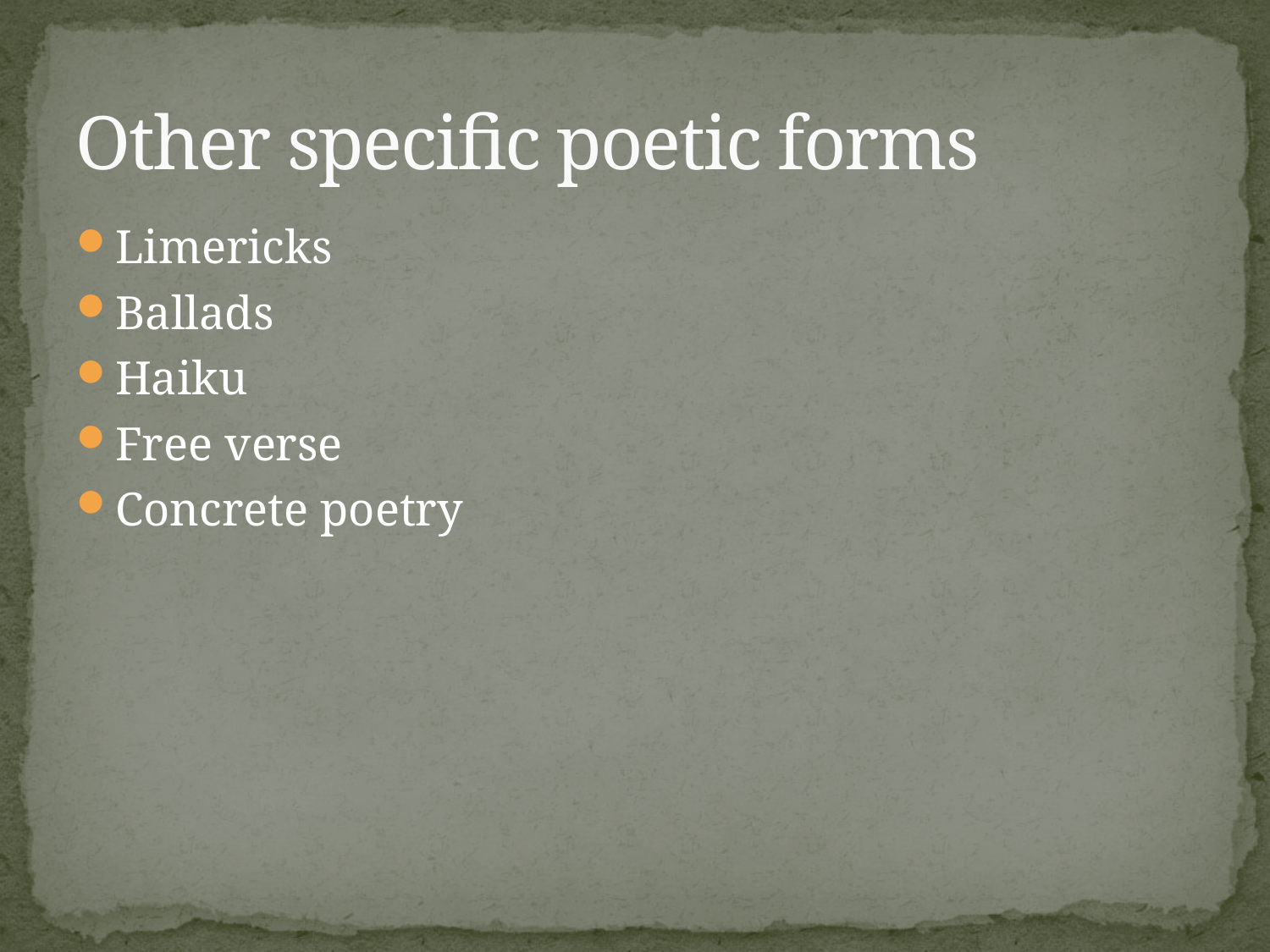

# Other specific poetic forms
Limericks
Ballads
Haiku
Free verse
Concrete poetry